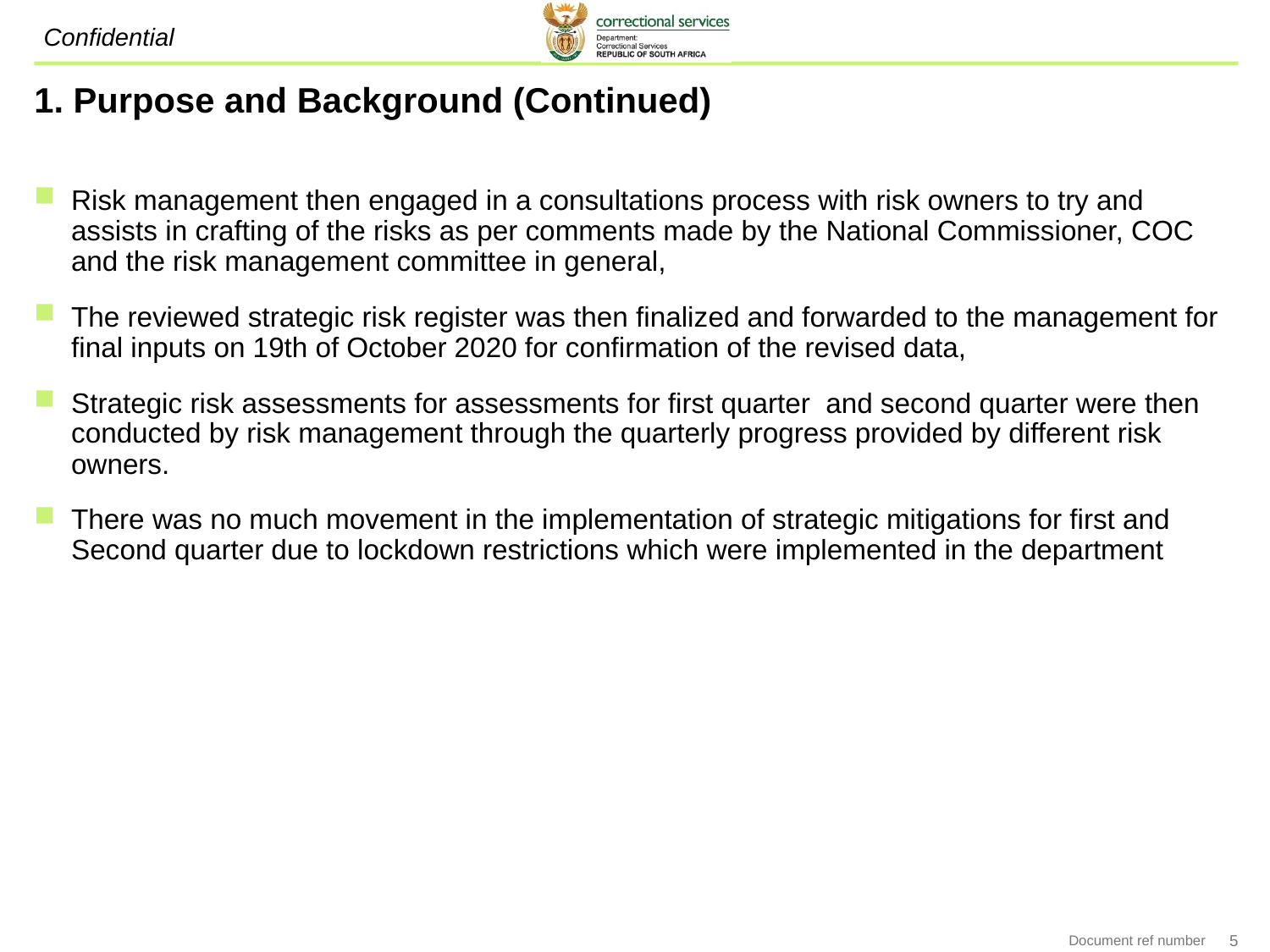

# 1. Purpose and Background (Continued)
Risk management then engaged in a consultations process with risk owners to try and assists in crafting of the risks as per comments made by the National Commissioner, COC and the risk management committee in general,
The reviewed strategic risk register was then finalized and forwarded to the management for final inputs on 19th of October 2020 for confirmation of the revised data,
Strategic risk assessments for assessments for first quarter  and second quarter were then conducted by risk management through the quarterly progress provided by different risk owners.
There was no much movement in the implementation of strategic mitigations for first and Second quarter due to lockdown restrictions which were implemented in the department